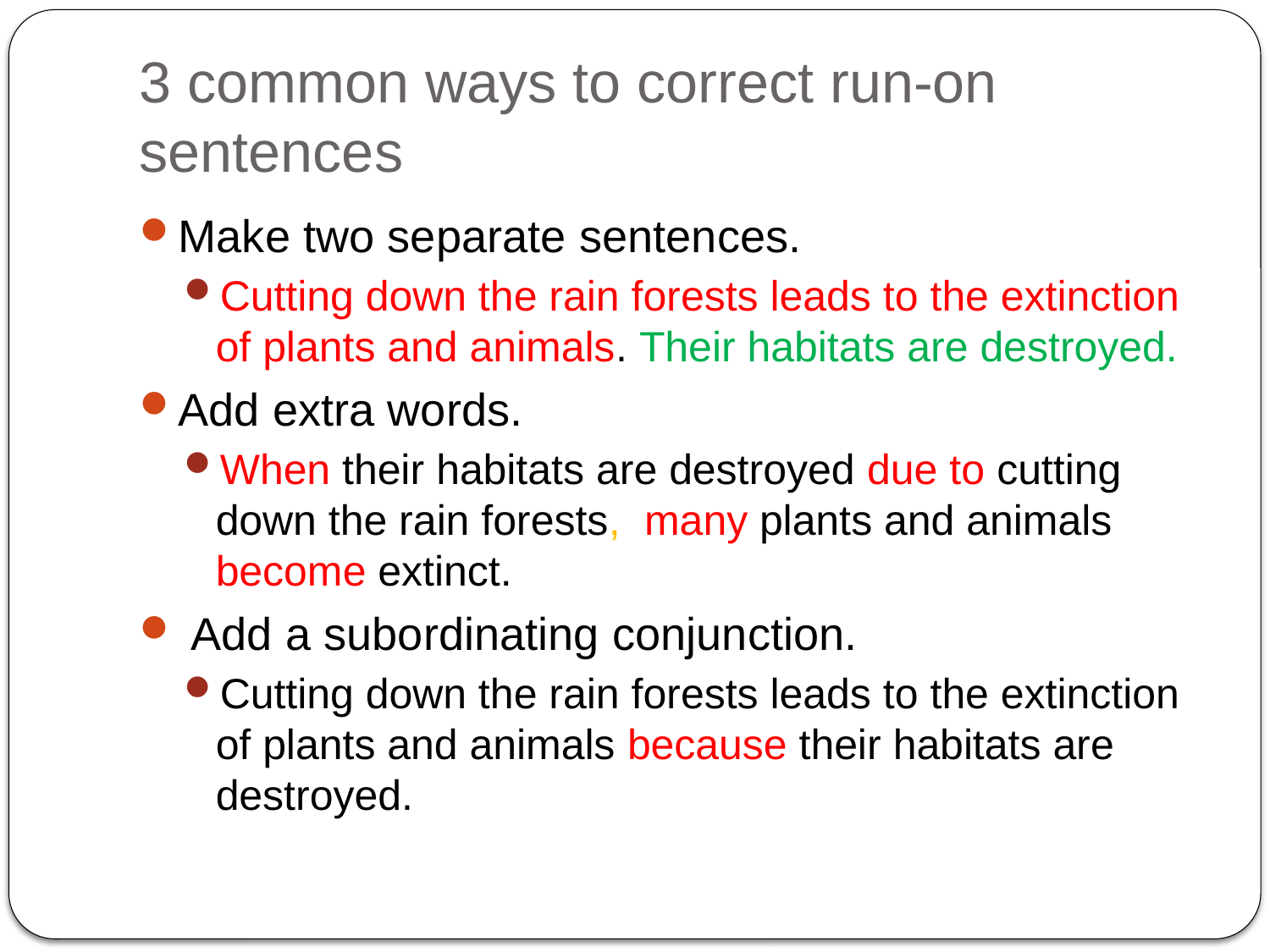

# 3 common ways to correct run-on sentences
Make two separate sentences.
Cutting down the rain forests leads to the extinction of plants and animals. Their habitats are destroyed.
Add extra words.
When their habitats are destroyed due to cutting down the rain forests,  many plants and animals become extinct.
 Add a subordinating conjunction.
Cutting down the rain forests leads to the extinction of plants and animals because their habitats are destroyed.